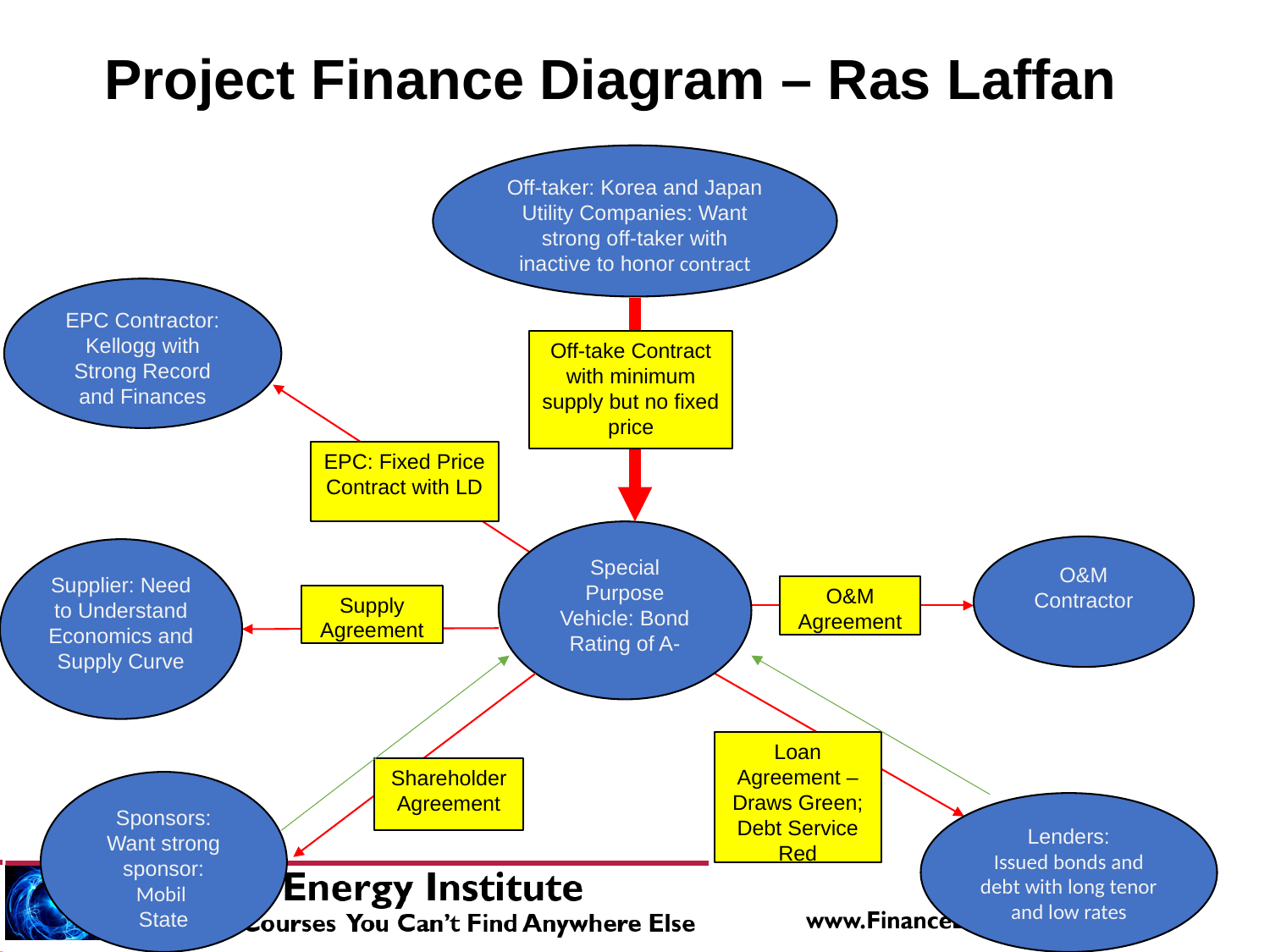

# Project Finance Diagram – Ras Laffan
Off-taker: Korea and Japan Utility Companies: Want strong off-taker with inactive to honor contract
EPC Contractor: Kellogg with Strong Record and Finances
Off-take Contract with minimum supply but no fixed price
EPC: Fixed Price Contract with LD
Special Purpose Vehicle: Bond Rating of A-
O&M Contractor
Supplier: Need to Understand Economics and Supply Curve

O&M Agreement
Supply Agreement
Loan Agreement – Draws Green; Debt Service Red
Shareholder Agreement
Sponsors: Want strong sponsor:
Mobil
State
Lenders:
Issued bonds and debt with long tenor and low rates